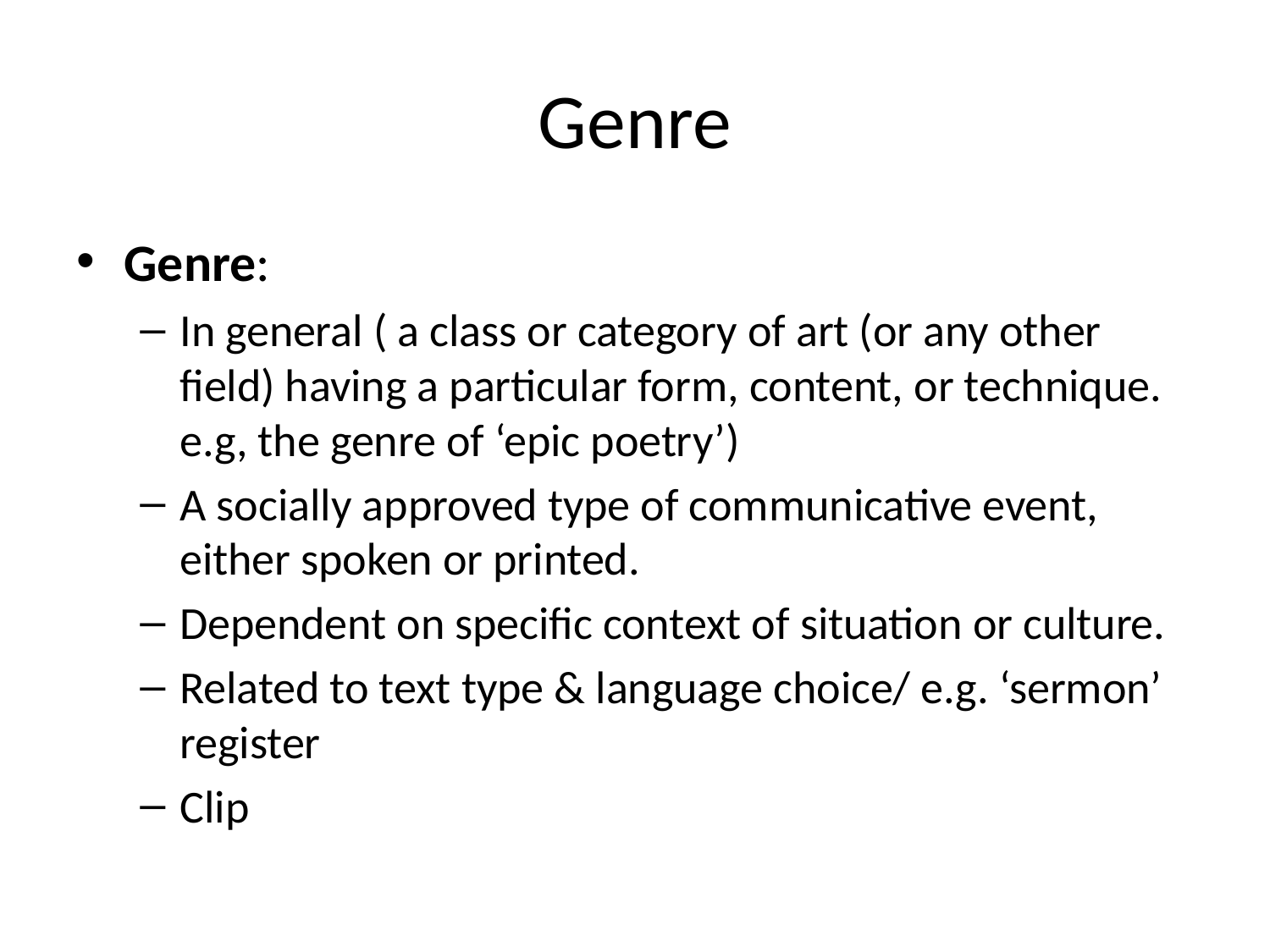

# Genre
Genre:
In general ( a class or category of art (or any other field) having a particular form, content, or technique. e.g, the genre of ‘epic poetry’)
A socially approved type of communicative event, either spoken or printed.
Dependent on specific context of situation or culture.
Related to text type & language choice/ e.g. ‘sermon’ register
Clip